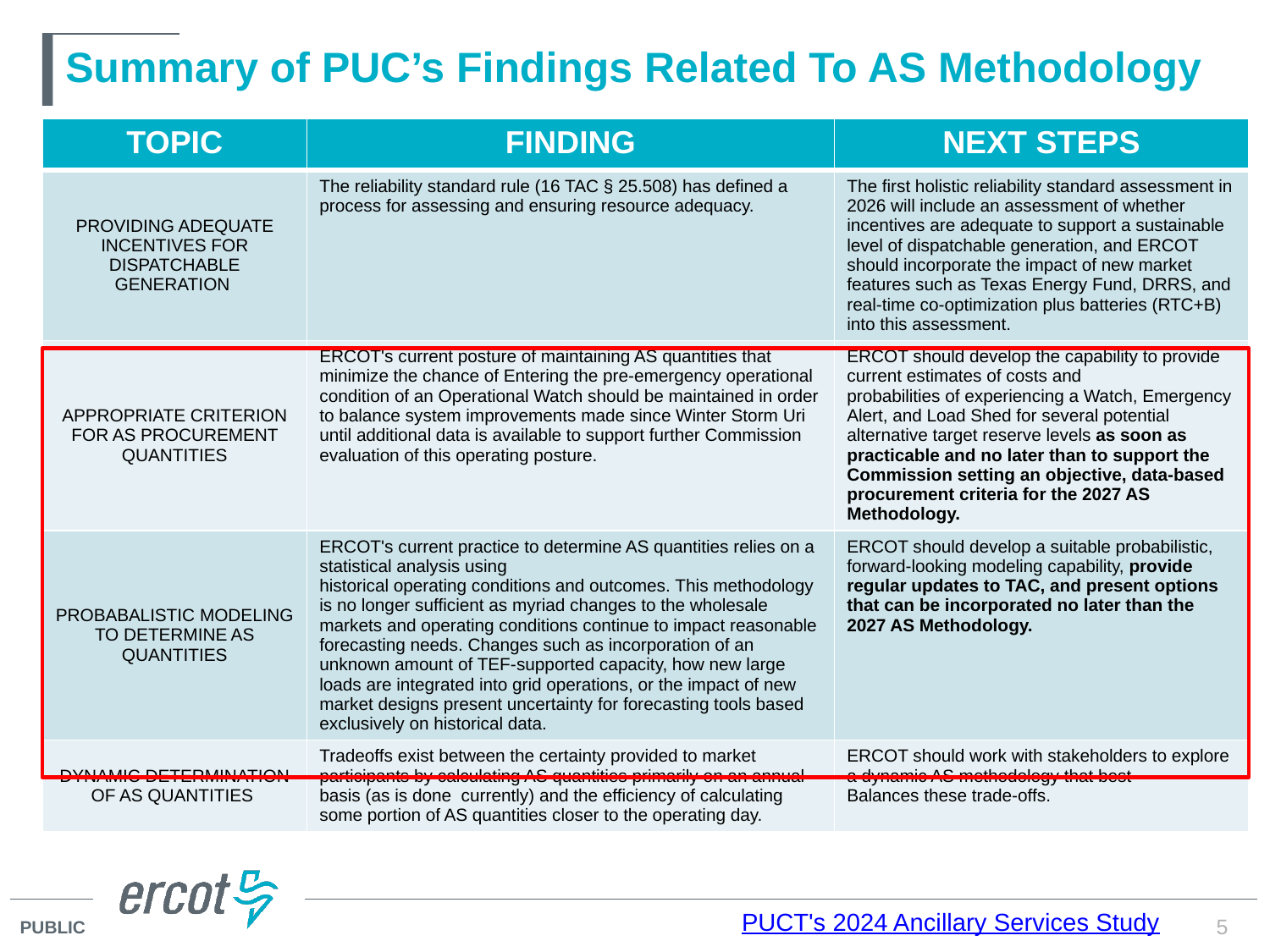

# Summary of PUC’s Findings Related To AS Methodology
| Topic | Finding | Next Steps |
| --- | --- | --- |
| PROVIDING ADEQUATE INCENTIVES FOR DISPATCHABLE GENERATION | The reliability standard rule (16 TAC § 25.508) has defined a process for assessing and ensuring resource adequacy. | The first holistic reliability standard assessment in 2026 will include an assessment of whether incentives are adequate to support a sustainable level of dispatchable generation, and ERCOT should incorporate the impact of new market features such as Texas Energy Fund, DRRS, and real-time co-optimization plus batteries (RTC+B) into this assessment. |
| APPROPRIATE CRITERION FOR AS PROCUREMENT QUANTITIES | ERCOT's current posture of maintaining AS quantities that minimize the chance of Entering the pre-emergency operational condition of an Operational Watch should be maintained in order to balance system improvements made since Winter Storm Uri until additional data is available to support further Commission evaluation of this operating posture. | ERCOT should develop the capability to provide current estimates of costs and probabilities of experiencing a Watch, Emergency Alert, and Load Shed for several potential alternative target reserve levels as soon as practicable and no later than to support the Commission setting an objective, data-based procurement criteria for the 2027 AS Methodology. |
| PROBABALISTIC MODELING TO DETERMINE AS QUANTITIES | ERCOT's current practice to determine AS quantities relies on a statistical analysis using historical operating conditions and outcomes. This methodology is no longer sufficient as myriad changes to the wholesale markets and operating conditions continue to impact reasonable forecasting needs. Changes such as incorporation of an unknown amount of TEF-supported capacity, how new large loads are integrated into grid operations, or the impact of new market designs present uncertainty for forecasting tools based exclusively on historical data. | ERCOT should develop a suitable probabilistic, forward-looking modeling capability, provide regular updates to TAC, and present options that can be incorporated no later than the 2027 AS Methodology. |
| DYNAMIC DETERMINATION OF AS QUANTITIES | Tradeoffs exist between the certainty provided to market participants by calculating AS quantities primarily on an annual basis (as is done currently) and the efficiency of calculating some portion of AS quantities closer to the operating day. | ERCOT should work with stakeholders to explore a dynamic AS methodology that best Balances these trade-offs. |

PUCT's 2024 Ancillary Services Study
5